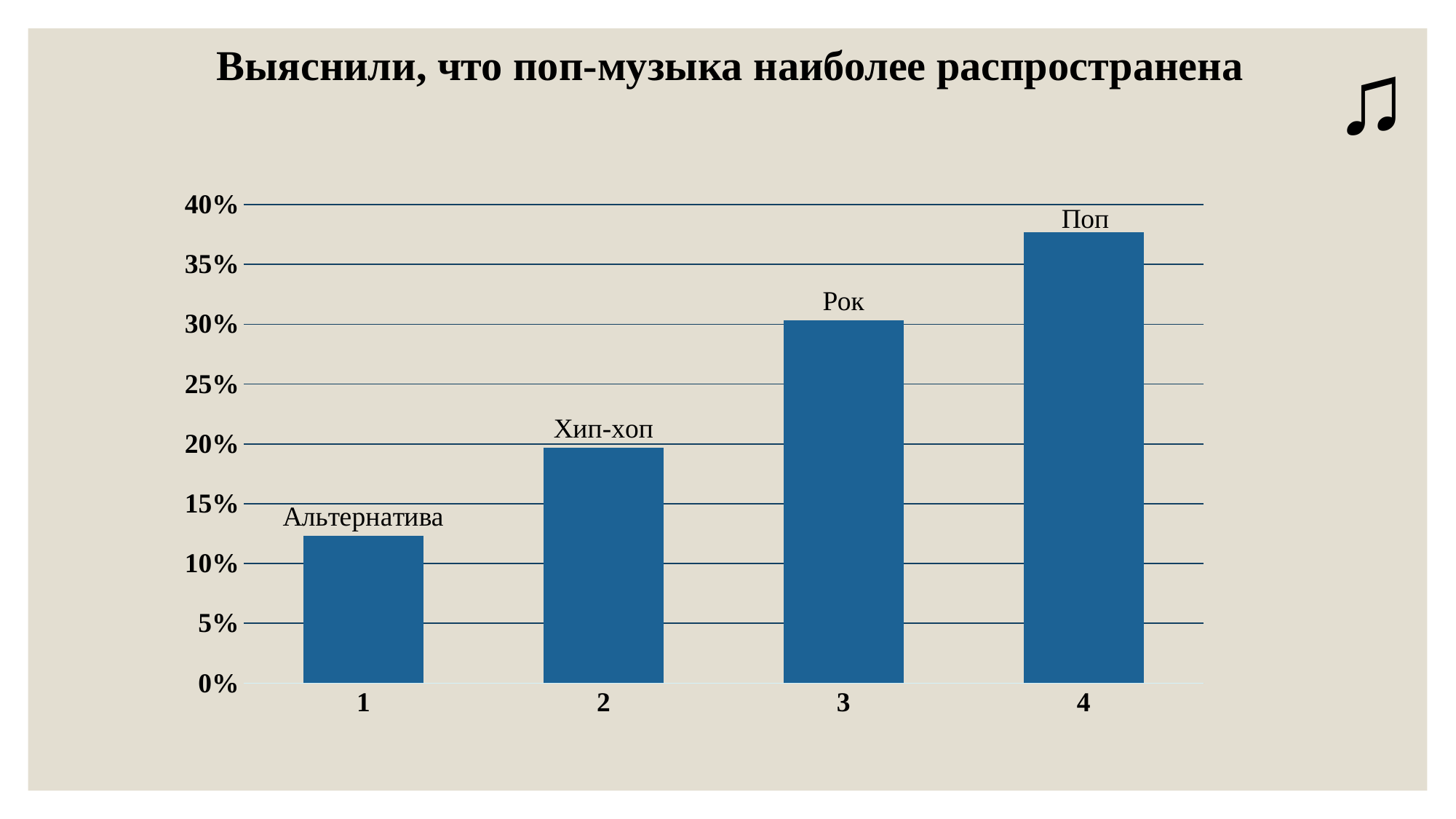

♫
Выяснили, что поп-музыка наиболее распространена

### Chart

| Category |  |
|---|---|